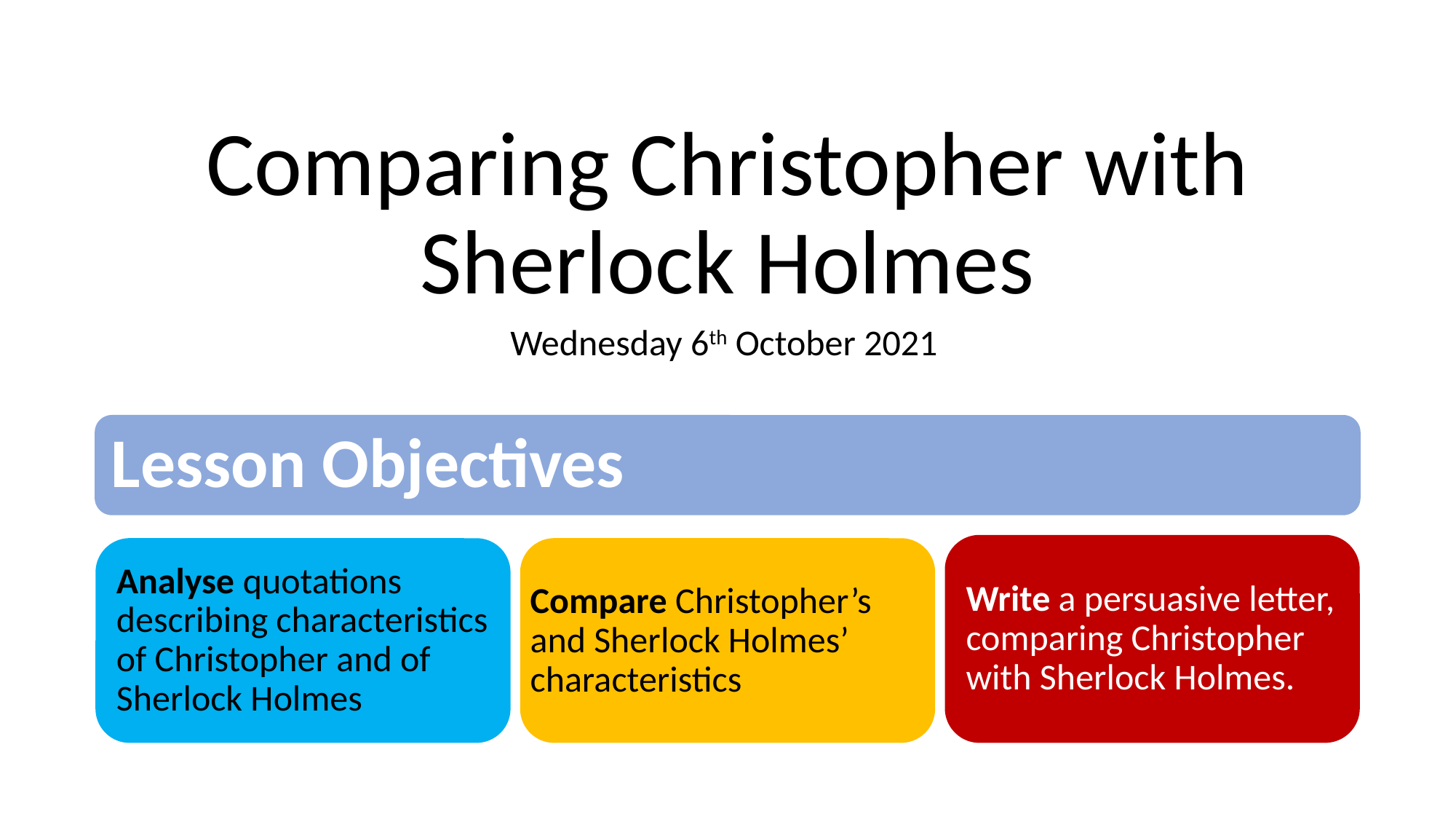

# Comparing Christopher with Sherlock Holmes
Wednesday 6th October 2021
Lesson Objectives
Write a persuasive letter, comparing Christopher with Sherlock Holmes.
Analyse quotations describing characteristics of Christopher and of Sherlock Holmes
Compare Christopher’s and Sherlock Holmes’ characteristics